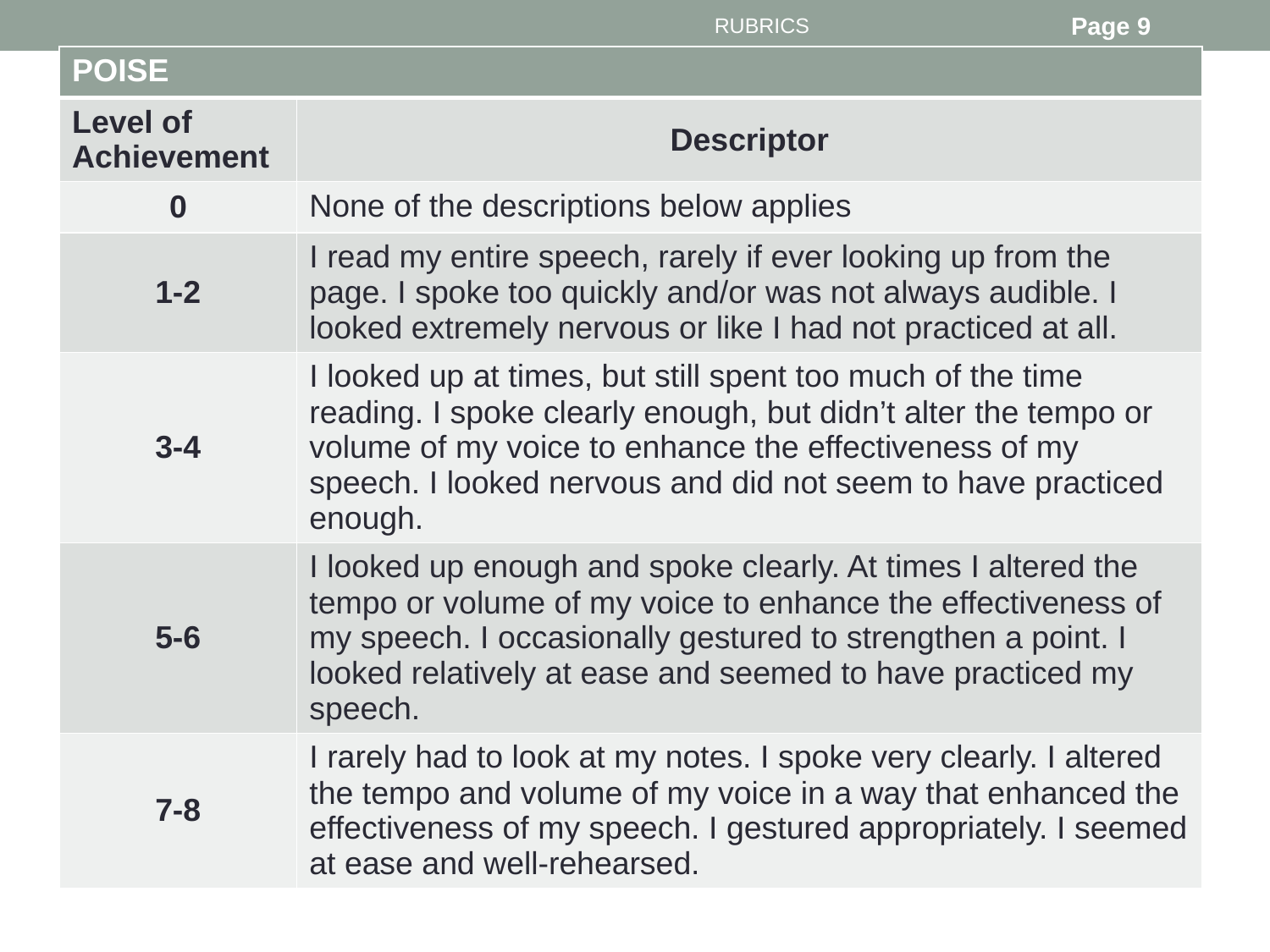

RUBRICS
Page 9
| POISE |  |
| --- | --- |
| Level of Achievement | Descriptor |
| 0 | None of the descriptions below applies |
| 1-2 | I read my entire speech, rarely if ever looking up from the page. I spoke too quickly and/or was not always audible. I looked extremely nervous or like I had not practiced at all. |
| 3-4 | I looked up at times, but still spent too much of the time reading. I spoke clearly enough, but didn’t alter the tempo or volume of my voice to enhance the effectiveness of my speech. I looked nervous and did not seem to have practiced enough. |
| 5-6 | I looked up enough and spoke clearly. At times I altered the tempo or volume of my voice to enhance the effectiveness of my speech. I occasionally gestured to strengthen a point. I looked relatively at ease and seemed to have practiced my speech. |
| 7-8 | I rarely had to look at my notes. I spoke very clearly. I altered the tempo and volume of my voice in a way that enhanced the effectiveness of my speech. I gestured appropriately. I seemed at ease and well-rehearsed. |